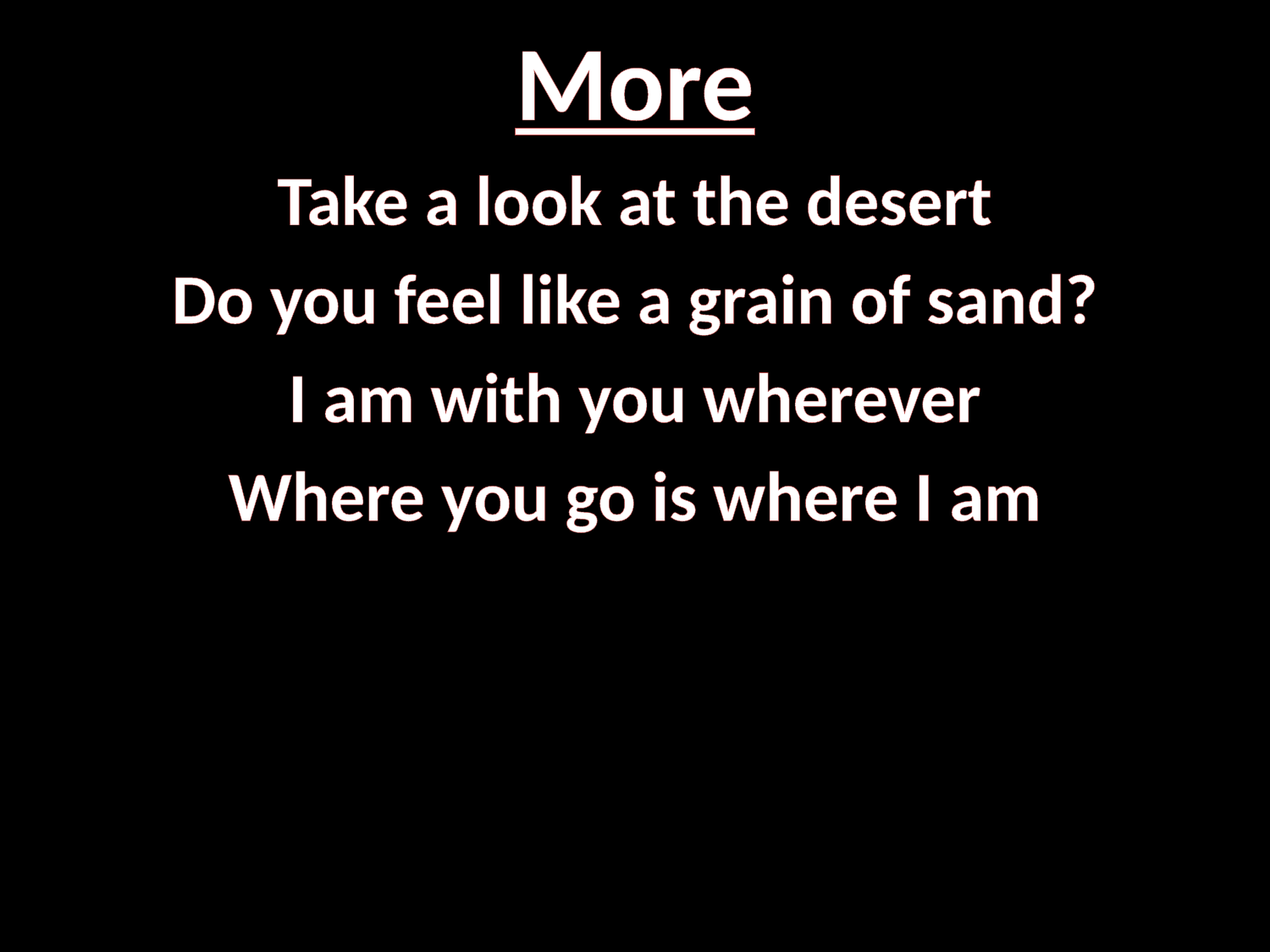

# More
Take a look at the desert
Do you feel like a grain of sand?
I am with you wherever
Where you go is where I am